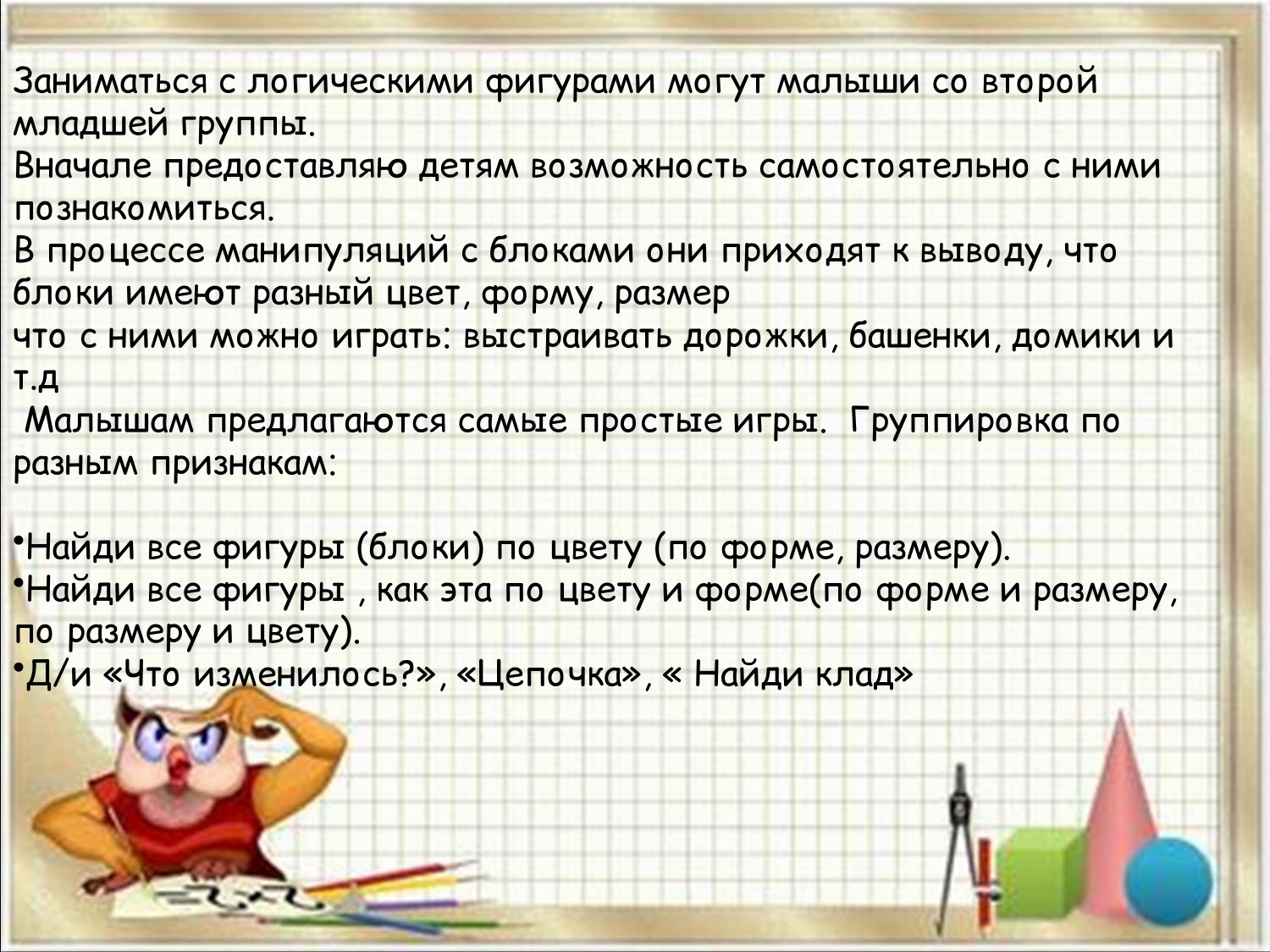

Заниматься с логическими фигурами могут малыши со второй  младшей группы.
Вначале предоставляю детям возможность самостоятельно с ними познакомиться.
В процессе манипуляций с блоками они приходят к выводу, что блоки имеют разный цвет, форму, размер
что с ними можно играть: выстраивать дорожки, башенки, домики и т.д
 Малышам предлагаются самые простые игры.  Группировка по разным признакам:

Найди все фигуры (блоки) по цвету (по форме, размеру).
Найди все фигуры , как эта по цвету и форме(по форме и размеру, по размеру и цвету).
Д/и «Что изменилось?», «Цепочка», « Найди клад»

#